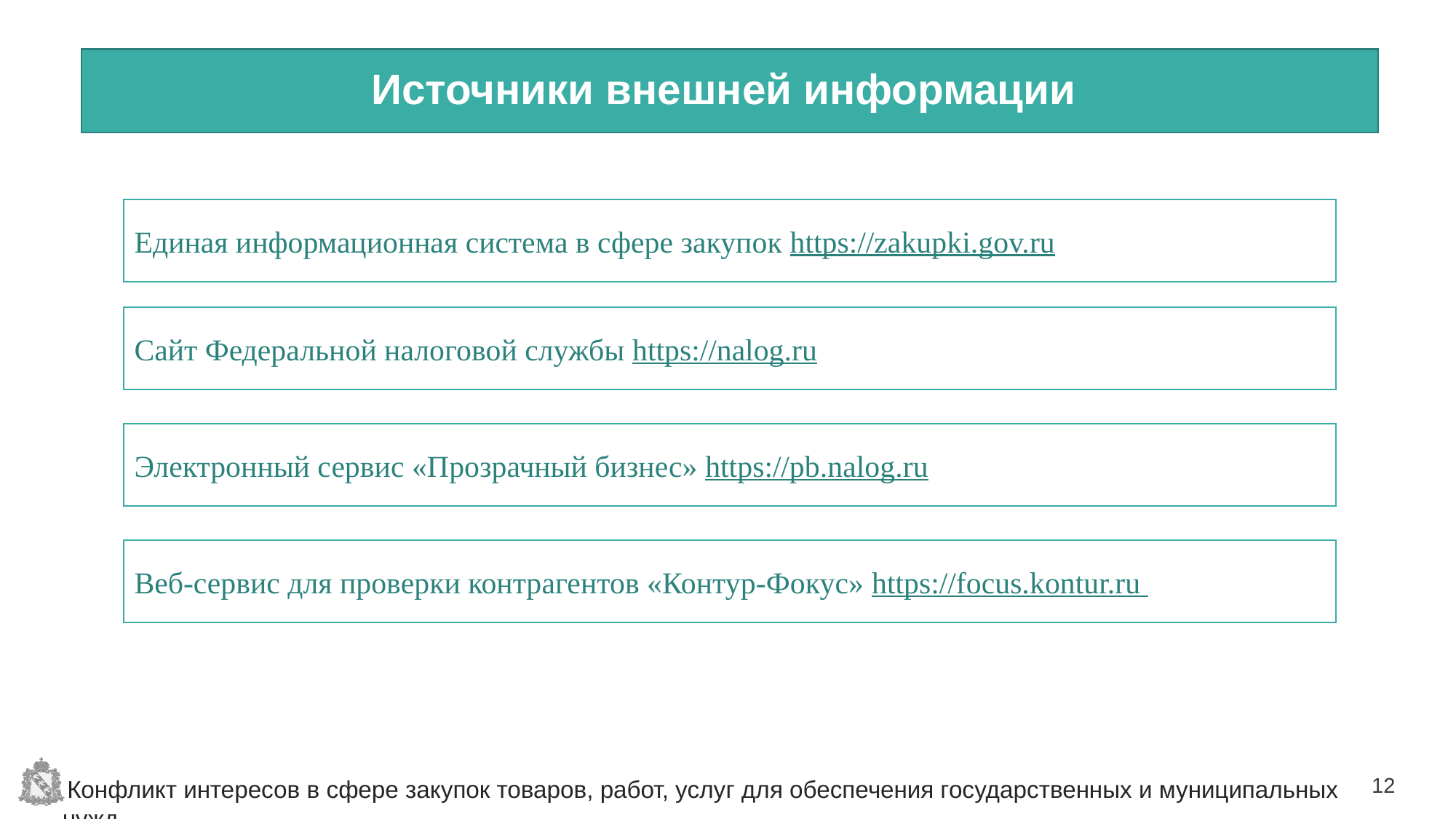

# Источники внешней информации
Единая информационная система в сфере закупок https://zakupki.gov.ru
Сайт Федеральной налоговой службы https://nalog.ru
Электронный сервис «Прозрачный бизнес» https://pb.nalog.ru
Веб-сервис для проверки контрагентов «Контур-Фокус» https://focus.kontur.ru